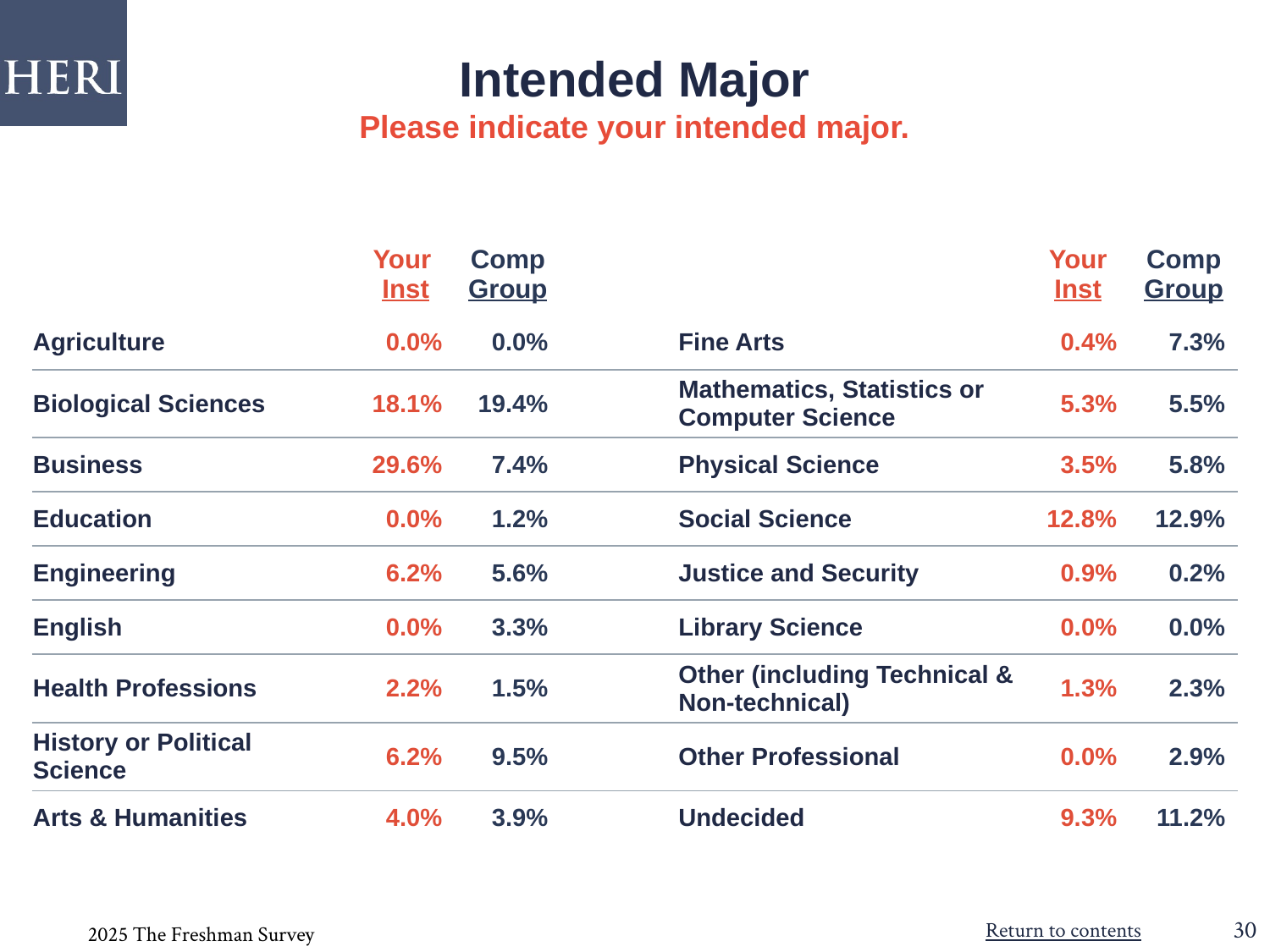

Intended Major
Please indicate your intended major.
|  | Your  Inst | Comp Group |  |  | Your Inst | Comp Group |
| --- | --- | --- | --- | --- | --- | --- |
| Agriculture | 0.0% | 0.0% |  | Fine Arts | 0.4% | 7.3% |
| Biological Sciences | 18.1% | 19.4% |  | Mathematics, Statistics or Computer Science | 5.3% | 5.5% |
| Business | 29.6% | 7.4% |  | Physical Science | 3.5% | 5.8% |
| Education | 0.0% | 1.2% |  | Social Science | 12.8% | 12.9% |
| Engineering | 6.2% | 5.6% |  | Justice and Security | 0.9% | 0.2% |
| English | 0.0% | 3.3% |  | Library Science | 0.0% | 0.0% |
| Health Professions | 2.2% | 1.5% |  | Other (including Technical & Non-technical) | 1.3% | 2.3% |
| History or Political Science | 6.2% | 9.5% |  | Other Professional | 0.0% | 2.9% |
| Arts & Humanities | 4.0% | 3.9% |  | Undecided | 9.3% | 11.2% |
2025 The Freshman Survey
Return to contents
30